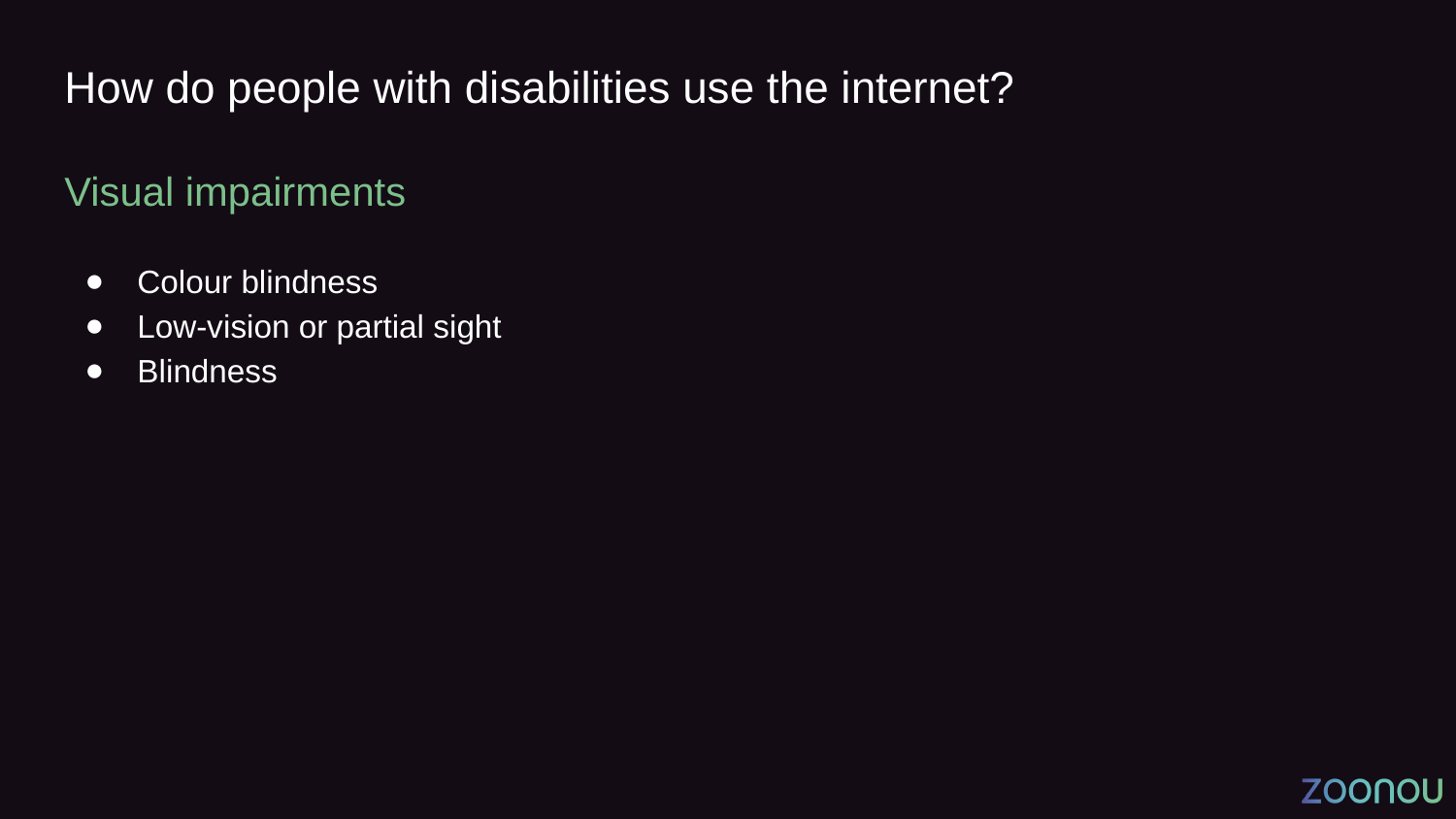

# How do people with disabilities use the internet?
Visual impairments
Colour blindness
Low-vision or partial sight
Blindness